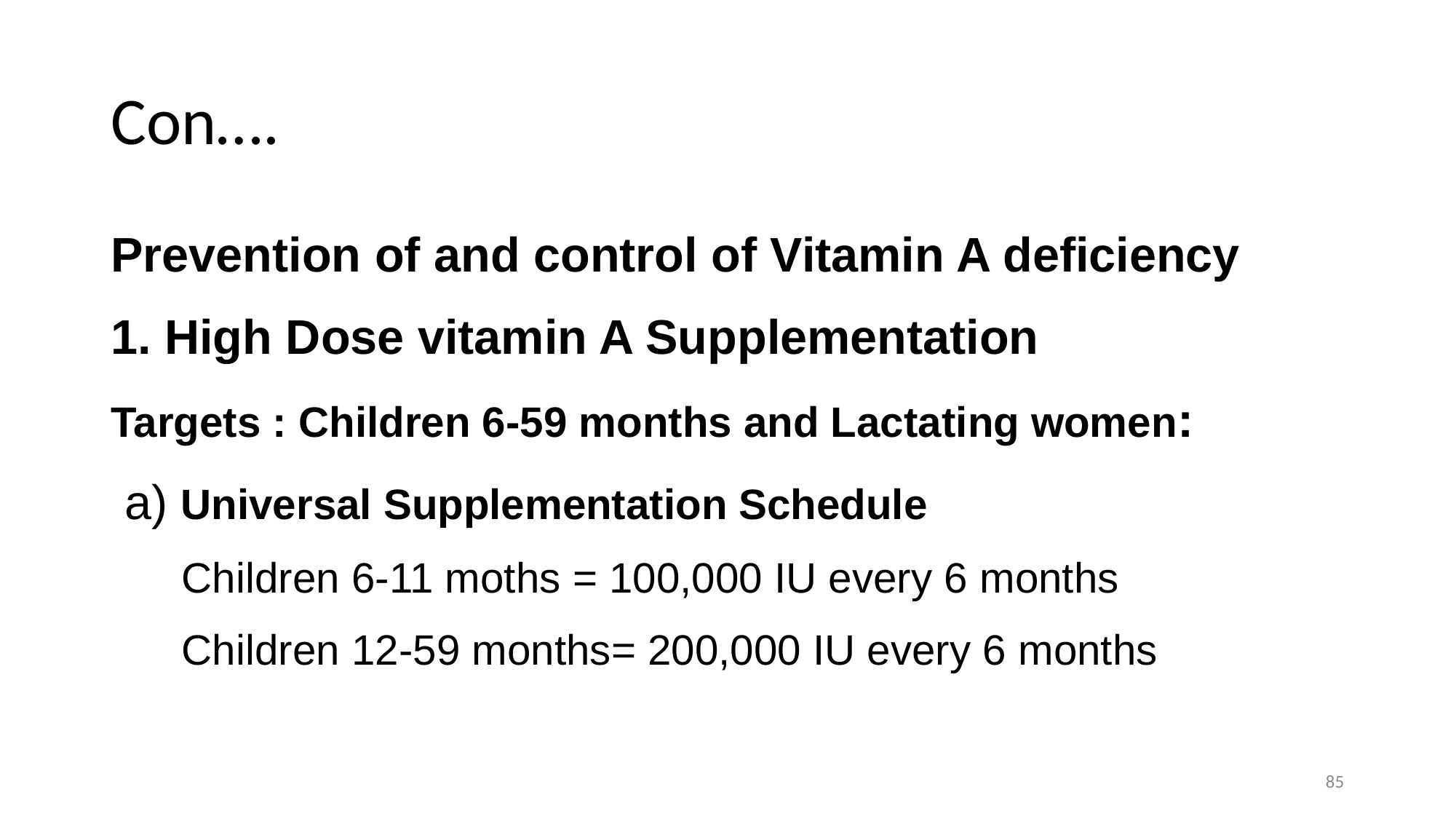

# Con….
Prevention of and control of Vitamin A deficiency
1. High Dose vitamin A Supplementation
Targets : Children 6-59 months and Lactating women:
 a) Universal Supplementation Schedule
      Children 6-11 moths = 100,000 IU every 6 months
      Children 12-59 months= 200,000 IU every 6 months

85